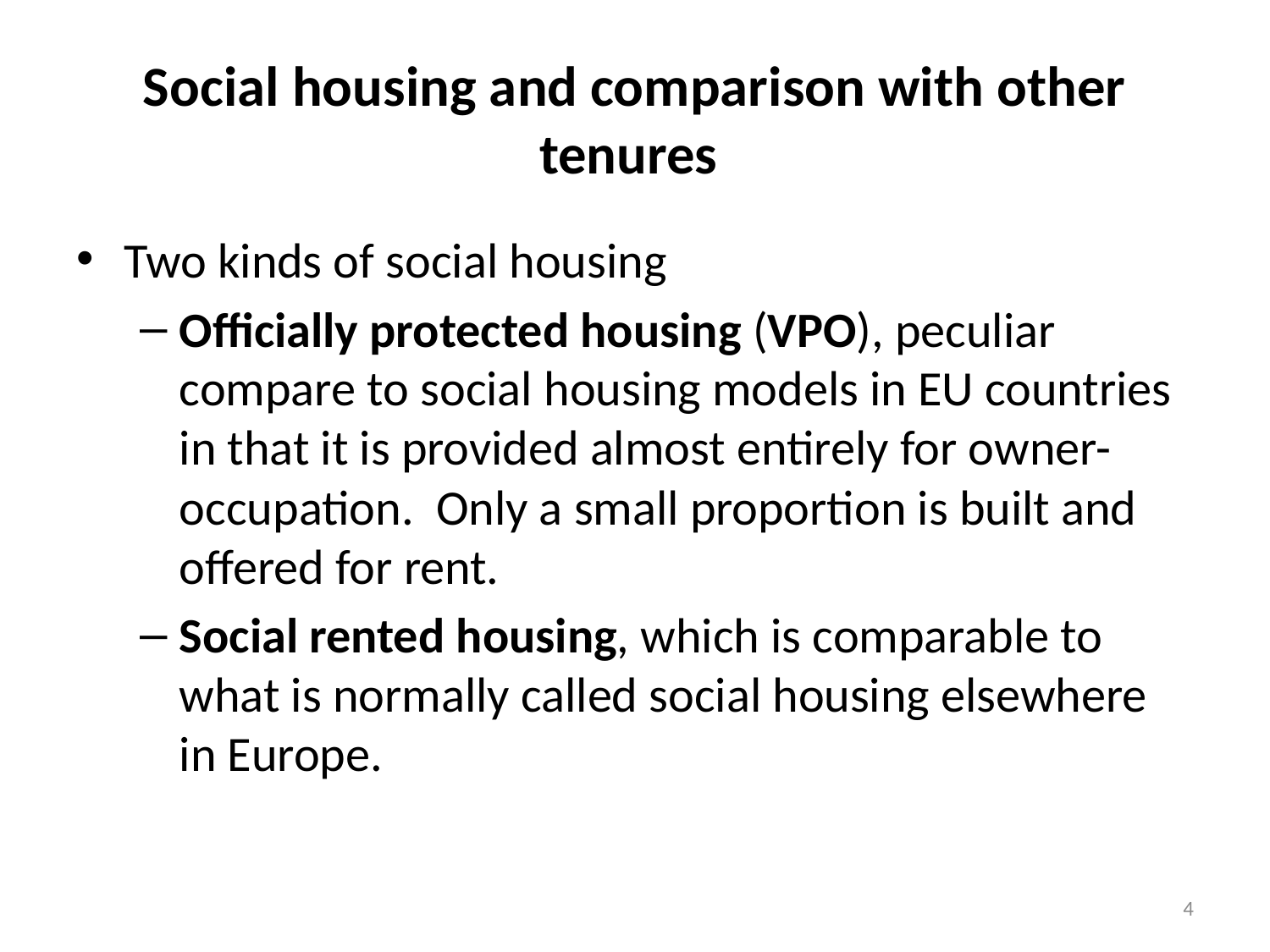

# Social housing and comparison with other tenures
Two kinds of social housing
Officially protected housing (VPO), peculiar compare to social housing models in EU countries in that it is provided almost entirely for owner-occupation.  Only a small proportion is built and offered for rent.
Social rented housing, which is comparable to what is normally called social housing elsewhere in Europe.
4